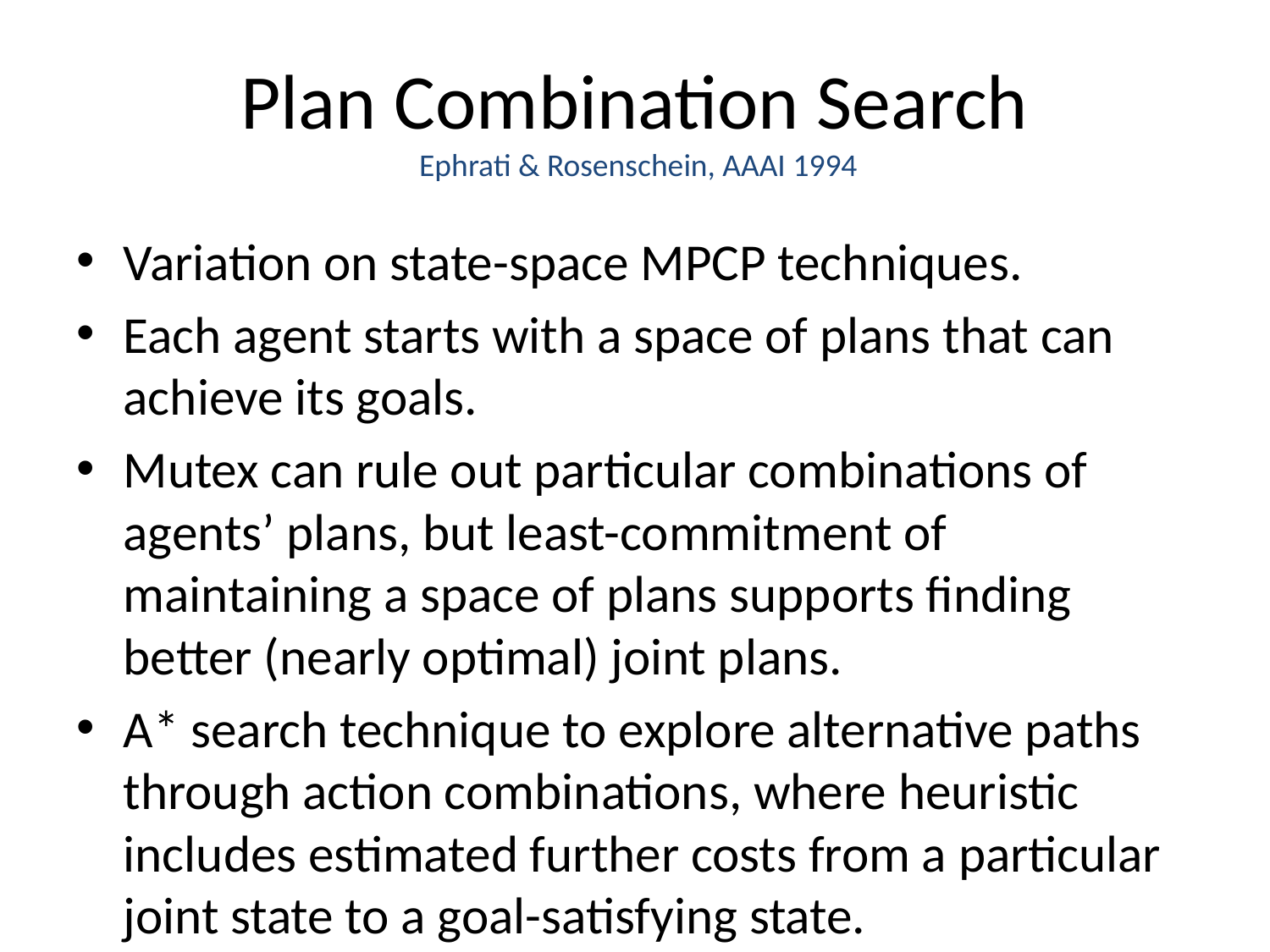

# Plan Combination Search Ephrati & Rosenschein, AAAI 1994
Variation on state-space MPCP techniques.
Each agent starts with a space of plans that can achieve its goals.
Mutex can rule out particular combinations of agents’ plans, but least-commitment of maintaining a space of plans supports finding better (nearly optimal) joint plans.
A* search technique to explore alternative paths through action combinations, where heuristic includes estimated further costs from a particular joint state to a goal-satisfying state.